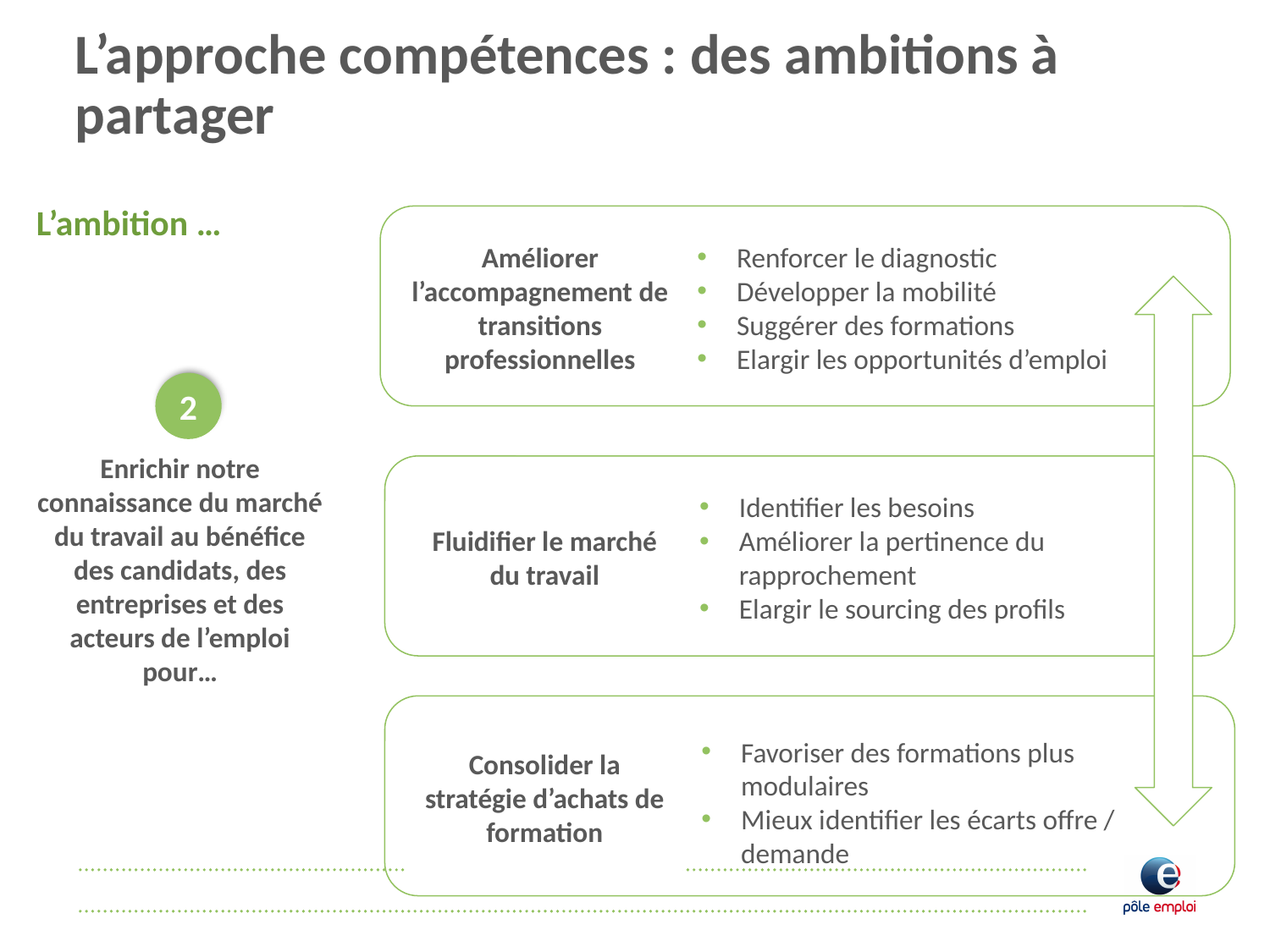

# L’approche compétences : des ambitions à partager
02
● ● ● ● ● ● ● ● ● ● ● ● ● ● ● ● ● ● ●  ● ● ● ● ● ● ● ● ●  ● ● ● ● ● ● ● ● ●  ● ● ● ● ● ● ● ● ●  ● ● ● ● ● ● ● ● ●  ● ● ● ● ● ● ● ● ●  ● ● ● ● ● ● ● ● ●  ● ● ● ● ● ● ● ● ●  ● ● ● ● ● ● ● ● ●  ● ● ● ● ● ● ● ●
L’ambition …

Améliorer l’accompagnement de transitions professionnelles
Renforcer le diagnostic
Développer la mobilité
Suggérer des formations
Elargir les opportunités d’emploi

2
Enrichir notre connaissance du marché du travail au bénéfice des candidats, des entreprises et des acteurs de l’emploi pour…

Fluidifier le marché du travail
Identifier les besoins
Améliorer la pertinence du rapprochement
Elargir le sourcing des profils

Consolider la stratégie d’achats de formation
Favoriser des formations plus modulaires
Mieux identifier les écarts offre / demande